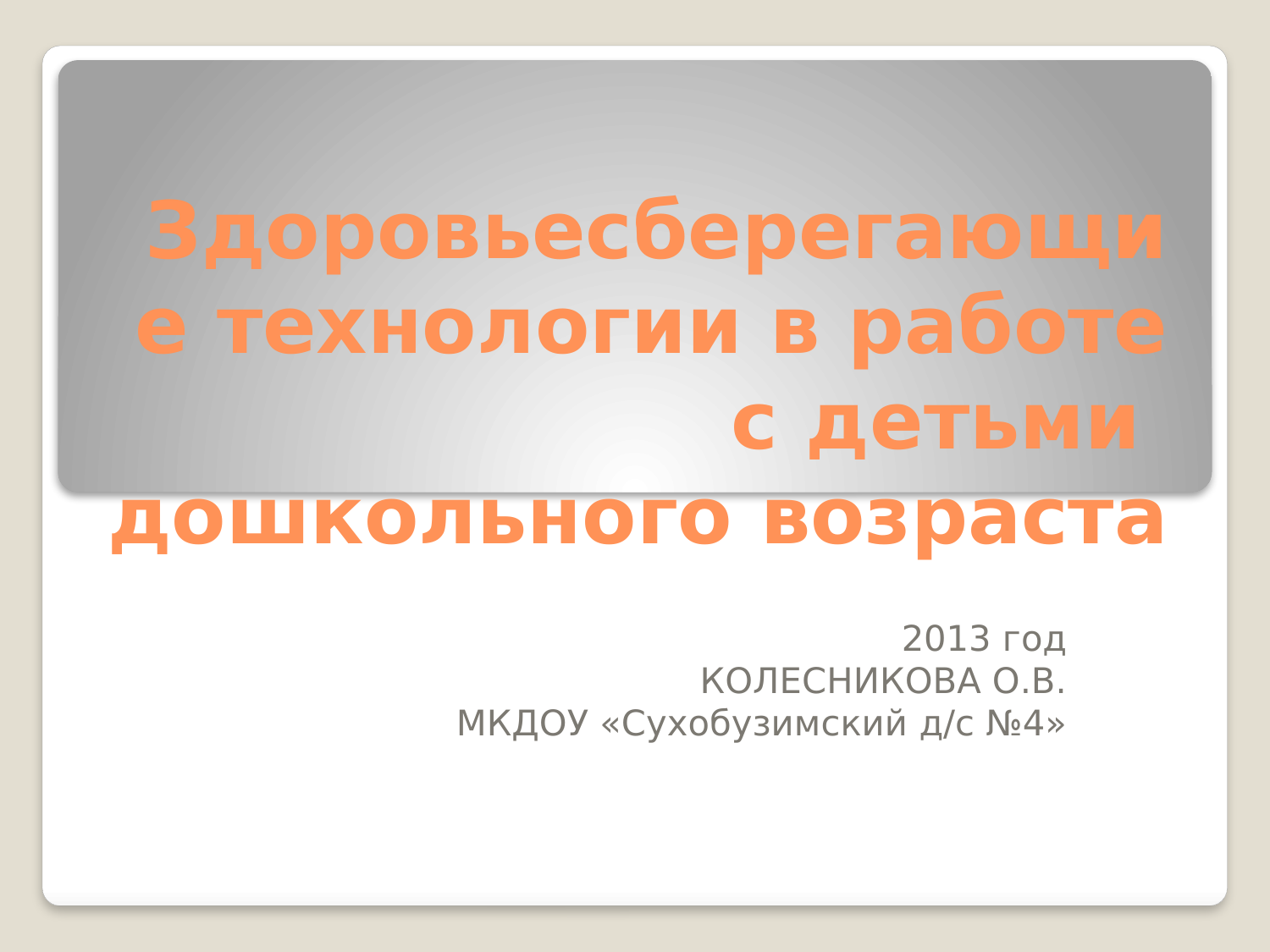

# Здоровьесберегающие технологии в работе с детьми дошкольного возраста
2013 год
КОЛЕСНИКОВА О.В.
МКДОУ «Сухобузимский д/с №4»